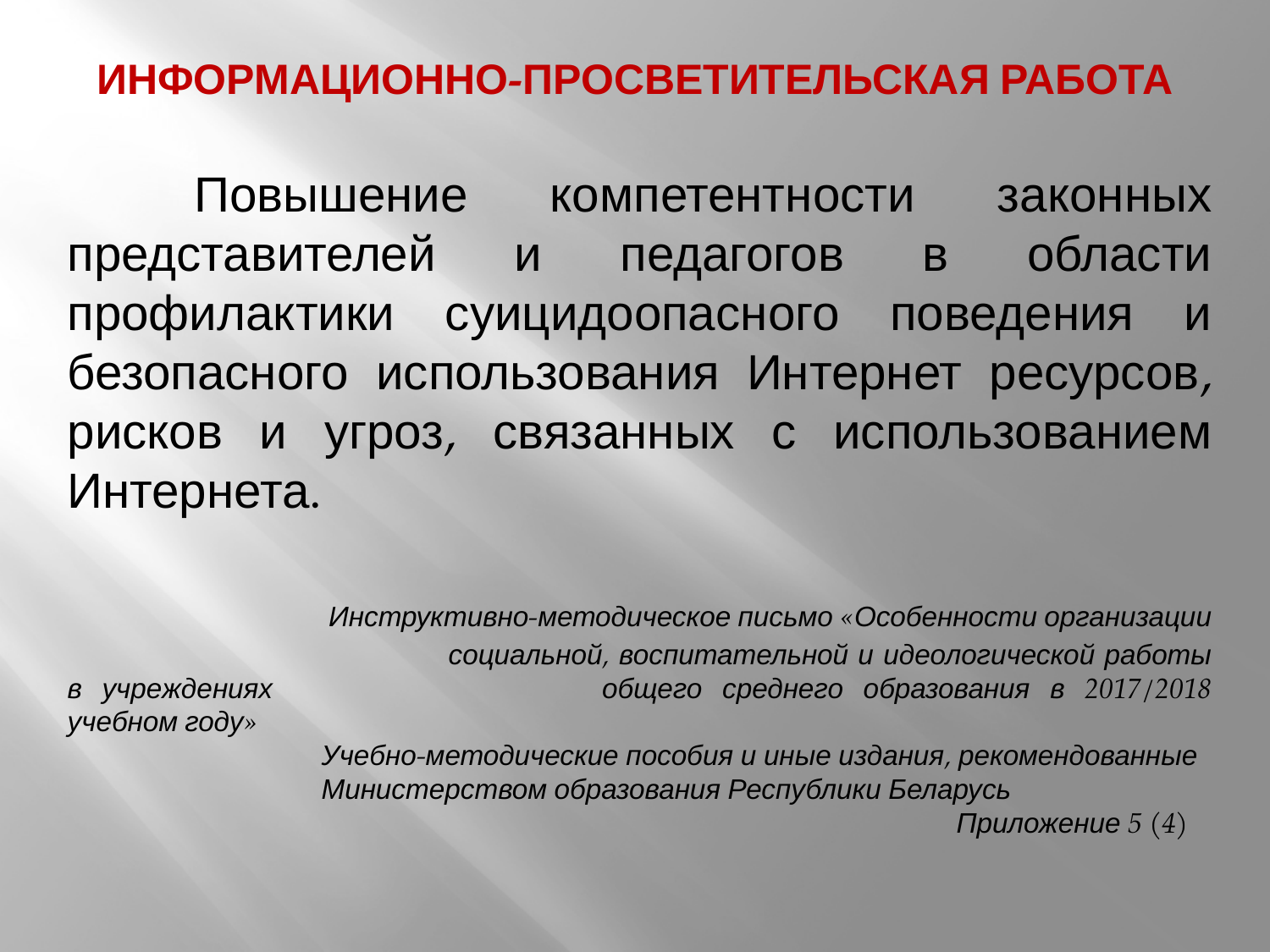

ИНФОРМАЦИОННО-ПРОСВЕТИТЕЛЬСКАЯ РАБОТА

	Повышение компетентности законных представителей и педагогов в области профилактики суицидоопасного поведения и безопасного использования Интернет ресурсов, рисков и угроз, связанных с использованием Интернета.

		 Инструктивно-методическое письмо «Особенности организации 			социальной, воспитательной и идеологической работы в учреждениях 			общего среднего образования в 2017/2018 учебном году»
		Учебно-методические пособия и иные издания, рекомендованные 			Министерством образования Республики Беларусь          									Приложение 5 (4)